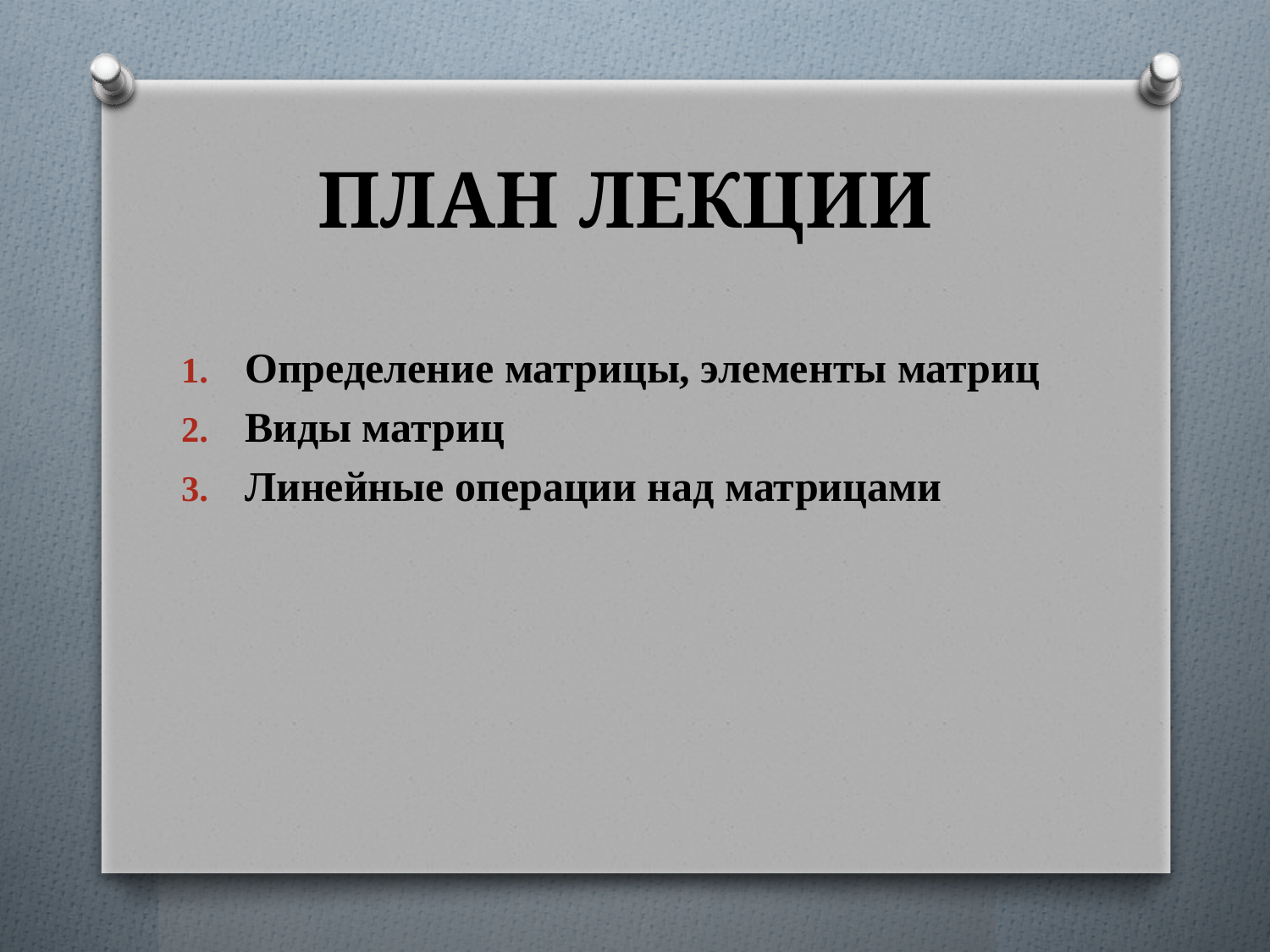

# ПЛАН ЛЕКЦИИ

Определение матрицы, элементы матриц
Виды матриц
Линейные операции над матрицами